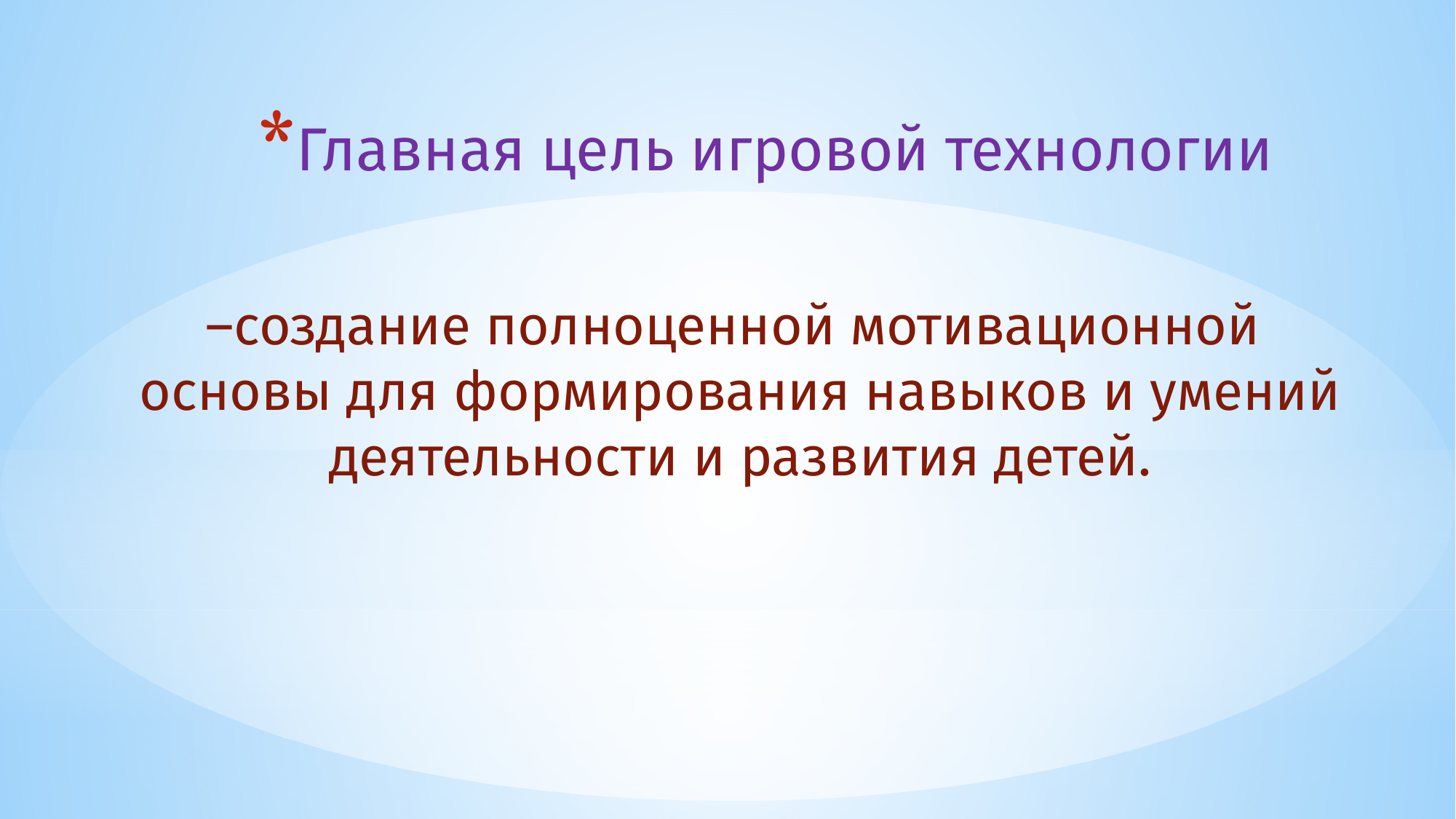

# Главная цель игровой технологии
–создание полноценной мотивационной
основы для формирования навыков и умений деятельности и развития детей.